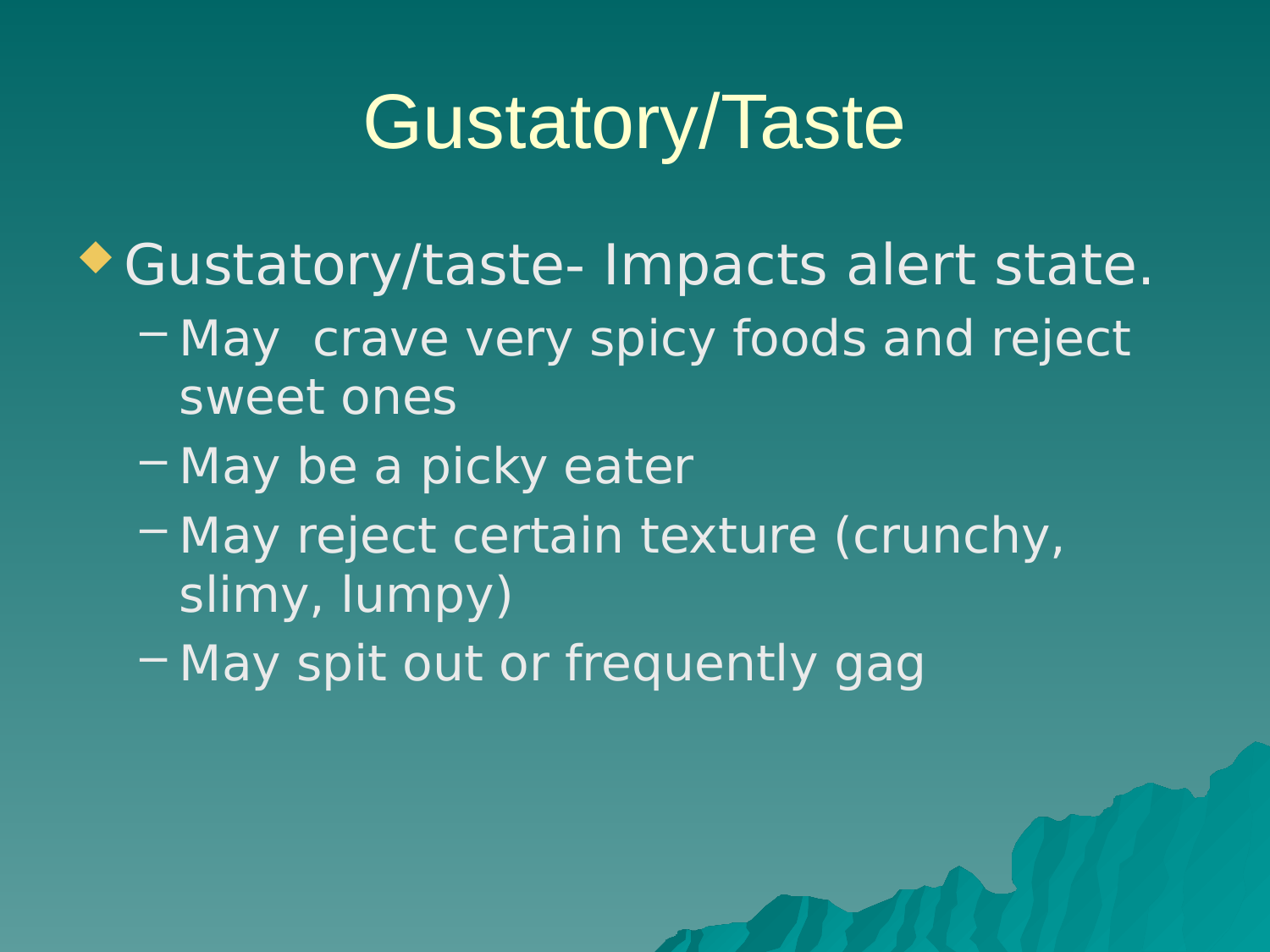

# Gustatory/Taste
Gustatory/taste- Impacts alert state.
May  crave very spicy foods and reject sweet ones
May be a picky eater
May reject certain texture (crunchy, slimy, lumpy)
May spit out or frequently gag